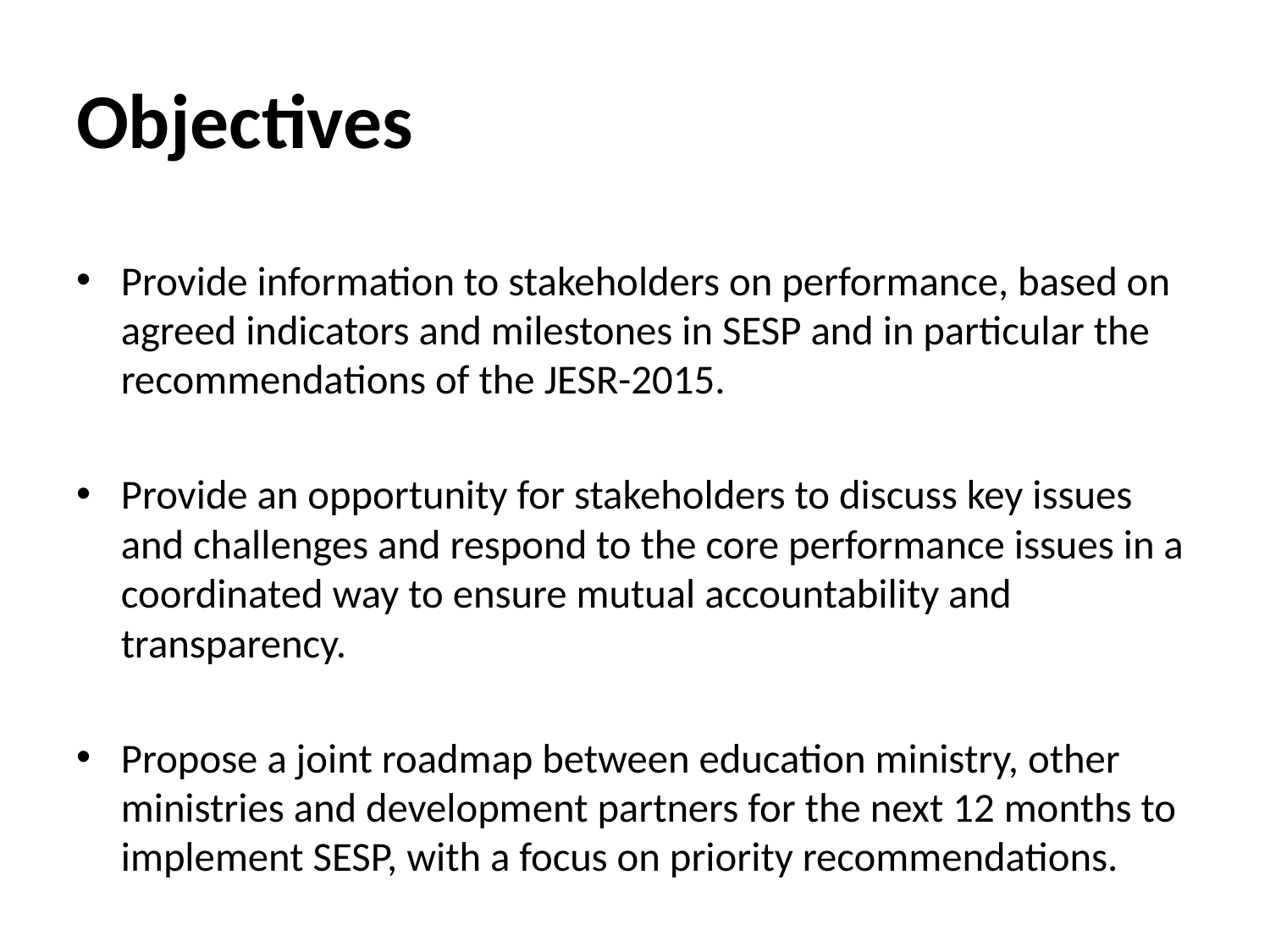

# Objectives

Provide information to stakeholders on performance, based on agreed indicators and milestones in SESP and in particular the recommendations of the JESR-2015.

Provide an opportunity for stakeholders to discuss key issues and challenges and respond to the core performance issues in a coordinated way to ensure mutual accountability and transparency.

Propose a joint roadmap between education ministry, other ministries and development partners for the next 12 months to implement SESP, with a focus on priority recommendations.